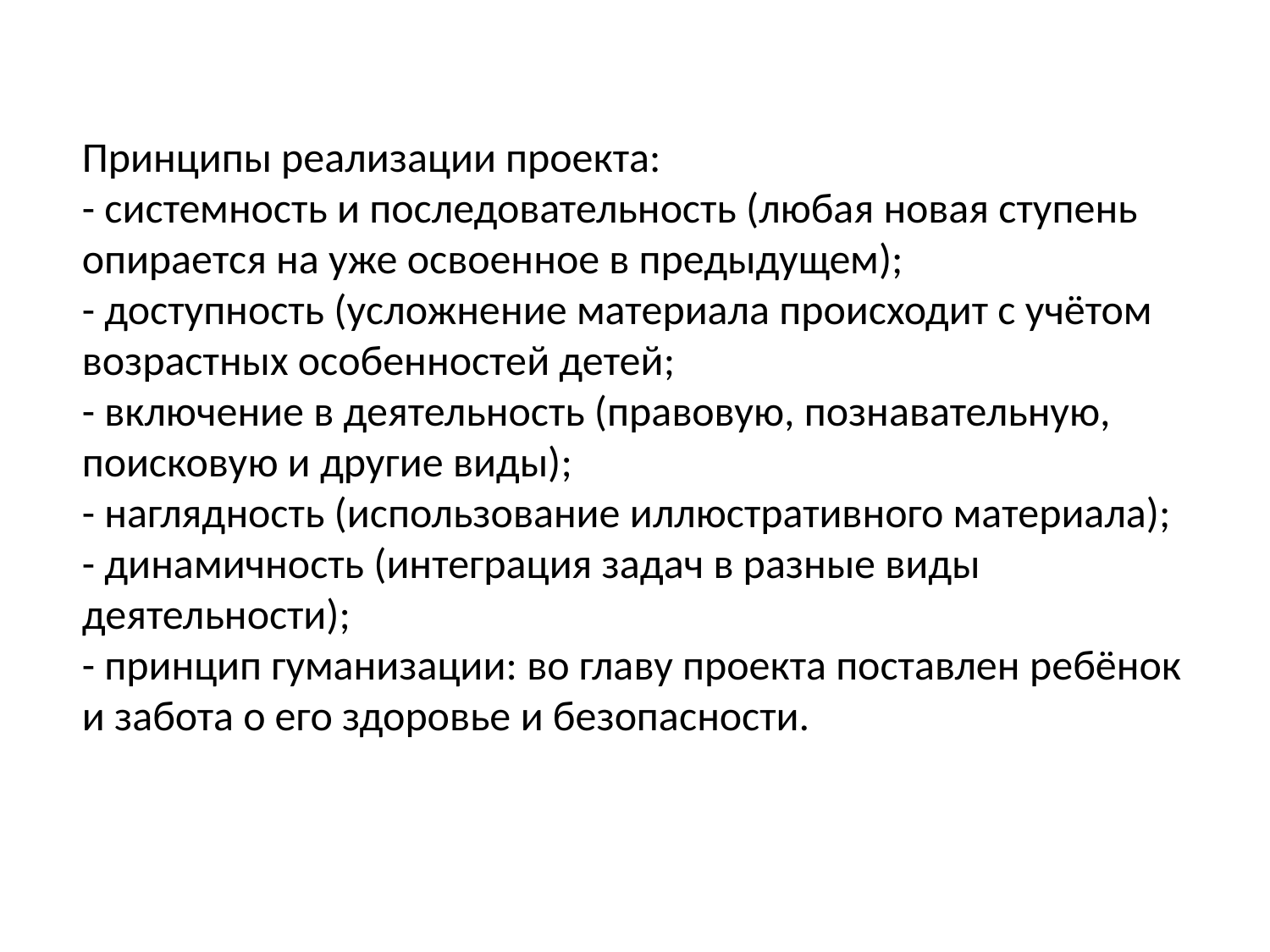

Принципы реализации проекта:
- системность и последовательность (любая новая ступень опирается на уже освоенное в предыдущем);
- доступность (усложнение материала происходит с учётом возрастных особенностей детей;
- включение в деятельность (правовую, познавательную, поисковую и другие виды);
- наглядность (использование иллюстративного материала);
- динамичность (интеграция задач в разные виды деятельности);
- принцип гуманизации: во главу проекта поставлен ребёнок и забота о его здоровье и безопасности.